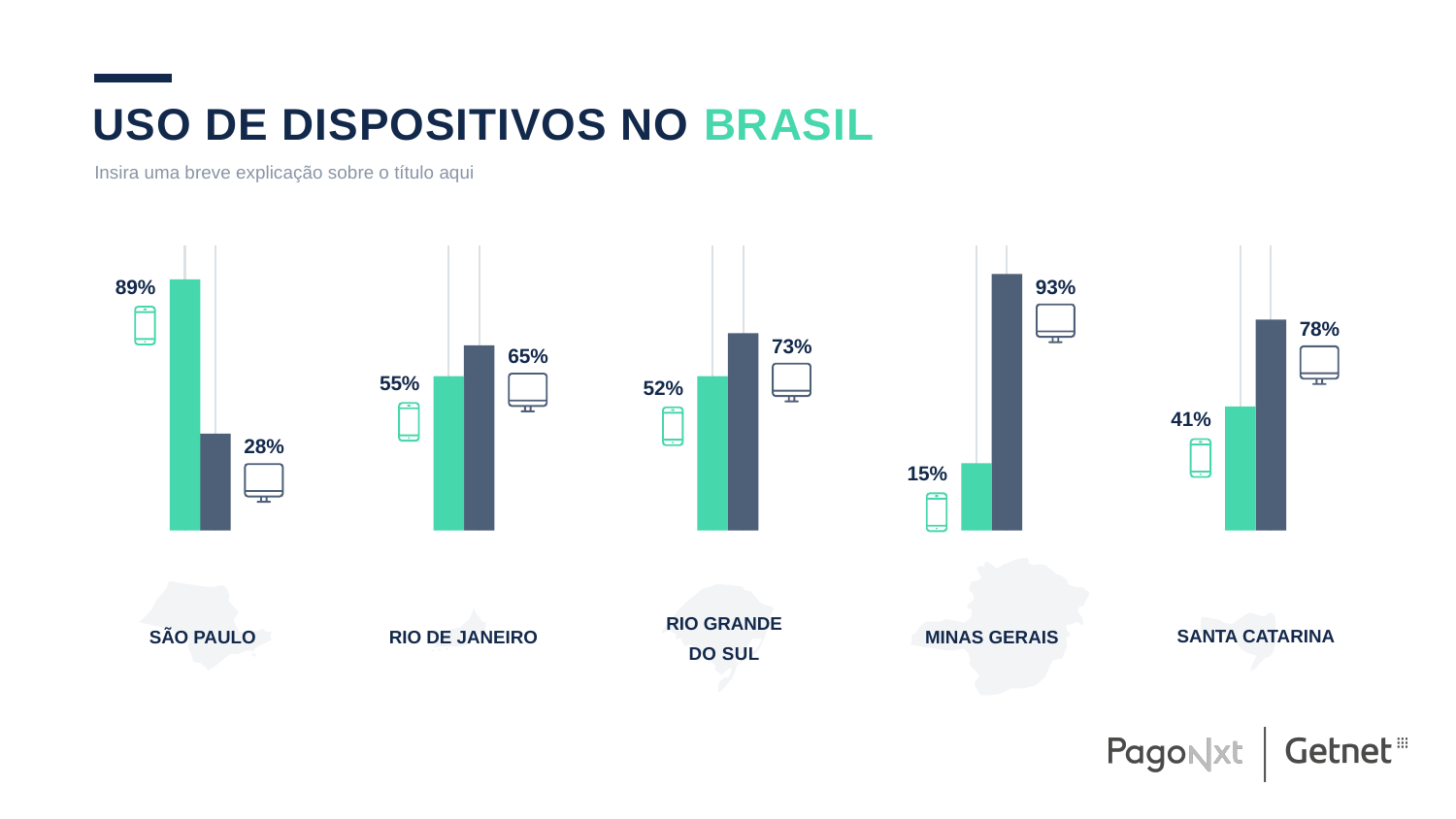

USO DE DISPOSITIVOS NO BRASIL
Insira uma breve explicação sobre o título aqui
93%
89%

78%
73%
65%

55%

52%

41%

28%

15%

RIO GRANDE
DO SUL

Santa catarina
São paulo
Rio de janeiro
Minas gerais